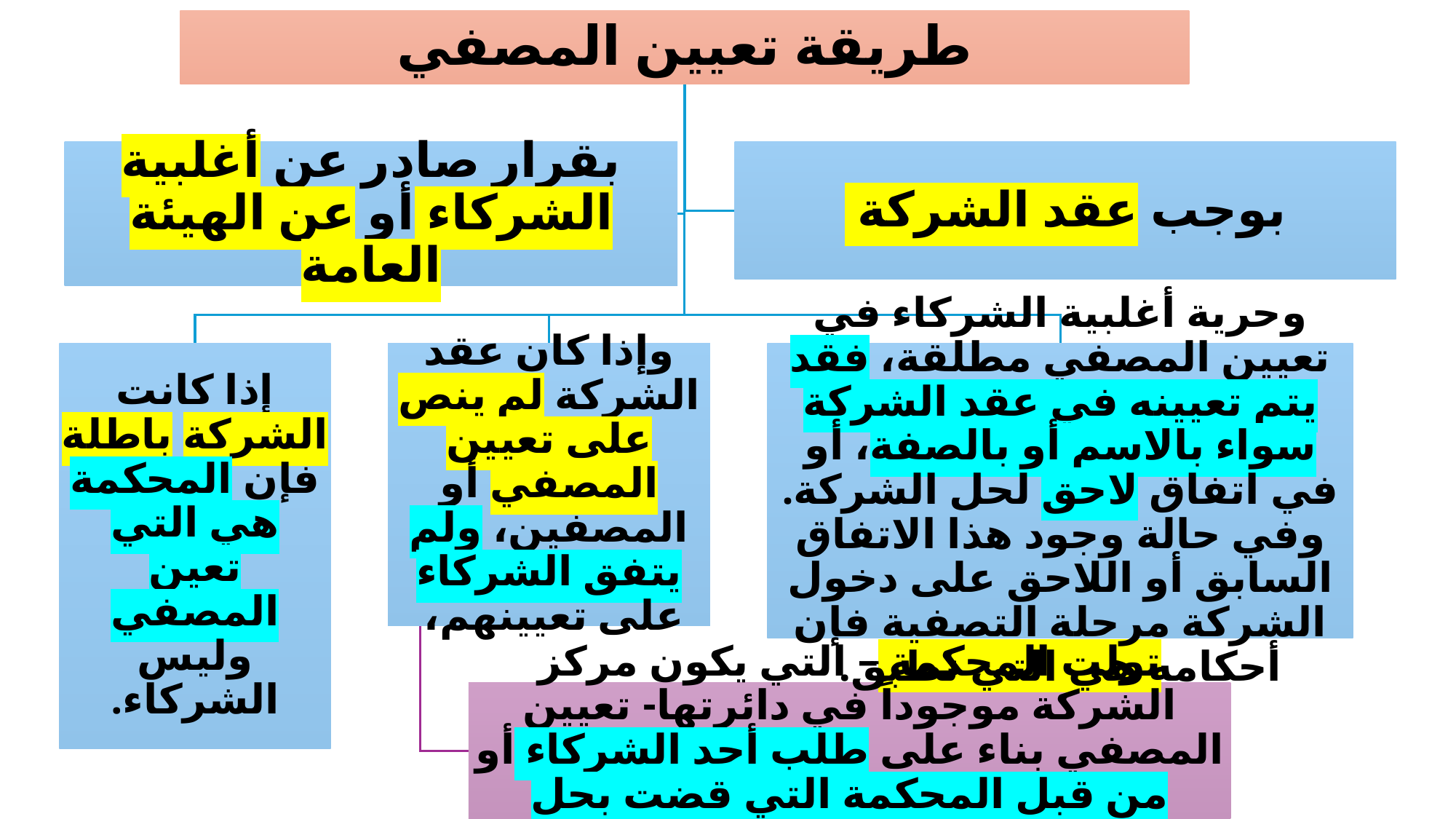

طريقة تعيين المصفي
إذا كانت الشركة باطلة فإن المحكمة هي التي تعين المصفي وليس الشركاء.
وإذا كان عقد الشركة لم ينص على تعيين المصفي أو المصفين، ولم يتفق الشركاء على تعيينهم،
تولت المحكمة – التي يكون مركز الشركة موجوداً في دائرتها- تعيين المصفي بناء على طلب أحد الشركاء أو من قبل المحكمة التي قضت بحل الشركة.
وحرية أغلبية الشركاء في تعيين المصفي مطلقة، فقد يتم تعيينه في عقد الشركة سواء بالاسم أو بالصفة، أو في اتفاق لاحق لحل الشركة. وفي حالة وجود هذا الاتفاق السابق أو اللاحق على دخول الشركة مرحلة التصفية فإن أحكامه هي التي تطبق.
بقرار صادر عن أغلبية الشركاء أو عن الهيئة العامة
بوجب عقد الشركة